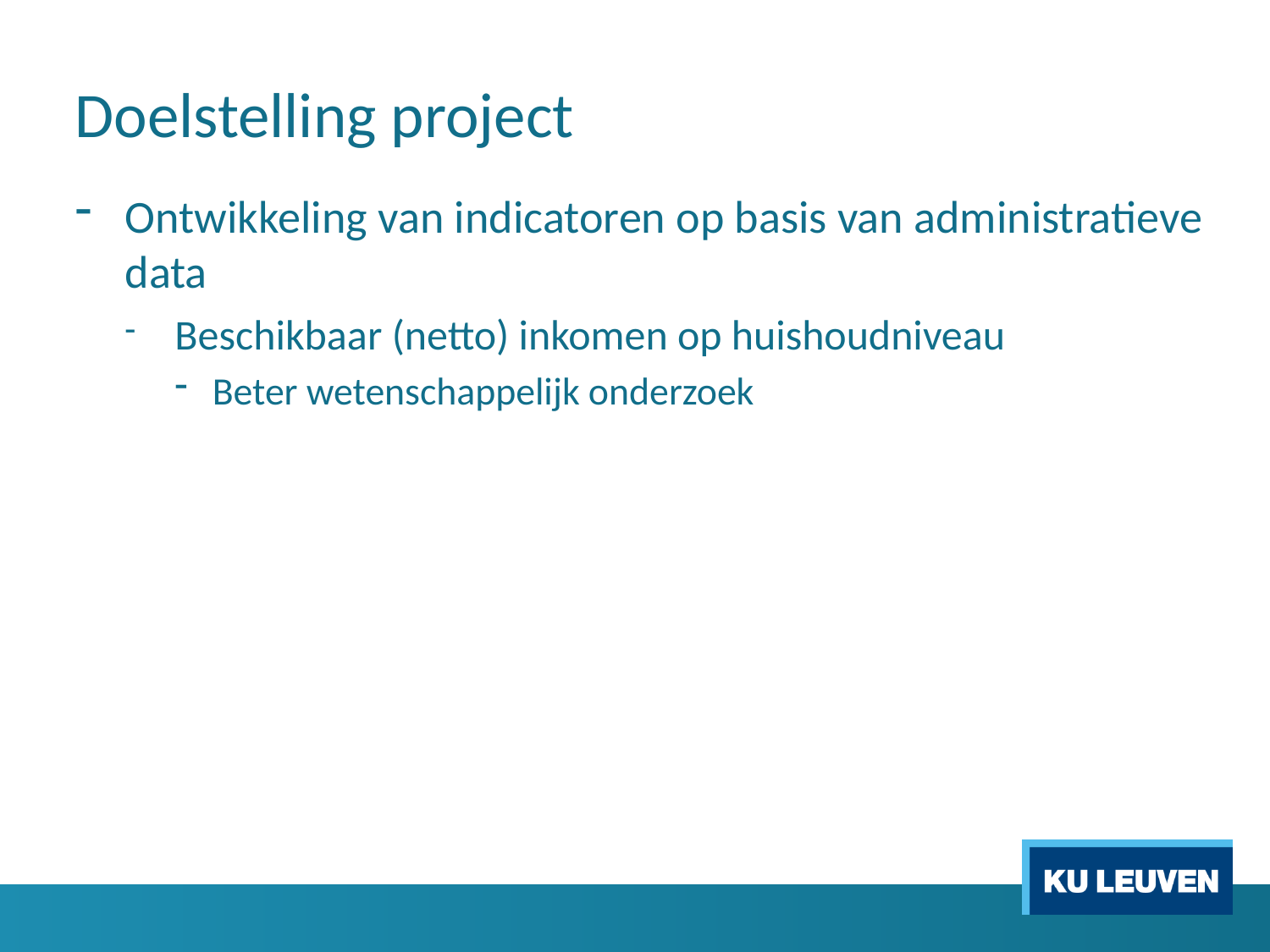

# Doelstelling project
Ontwikkeling van indicatoren op basis van administratieve data
Beschikbaar (netto) inkomen op huishoudniveau
Beter wetenschappelijk onderzoek